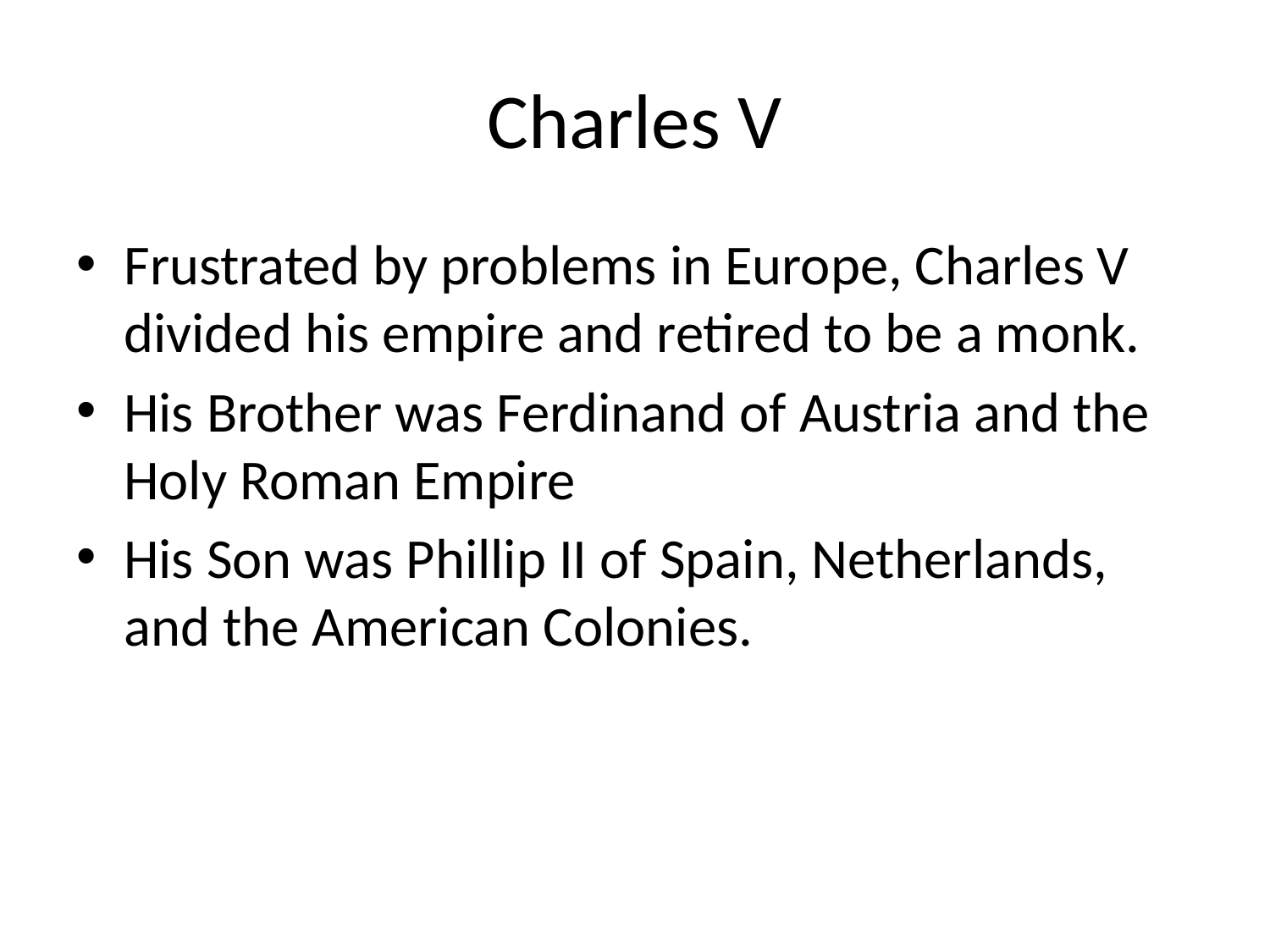

# Charles V
Frustrated by problems in Europe, Charles V divided his empire and retired to be a monk.
His Brother was Ferdinand of Austria and the Holy Roman Empire
His Son was Phillip II of Spain, Netherlands, and the American Colonies.